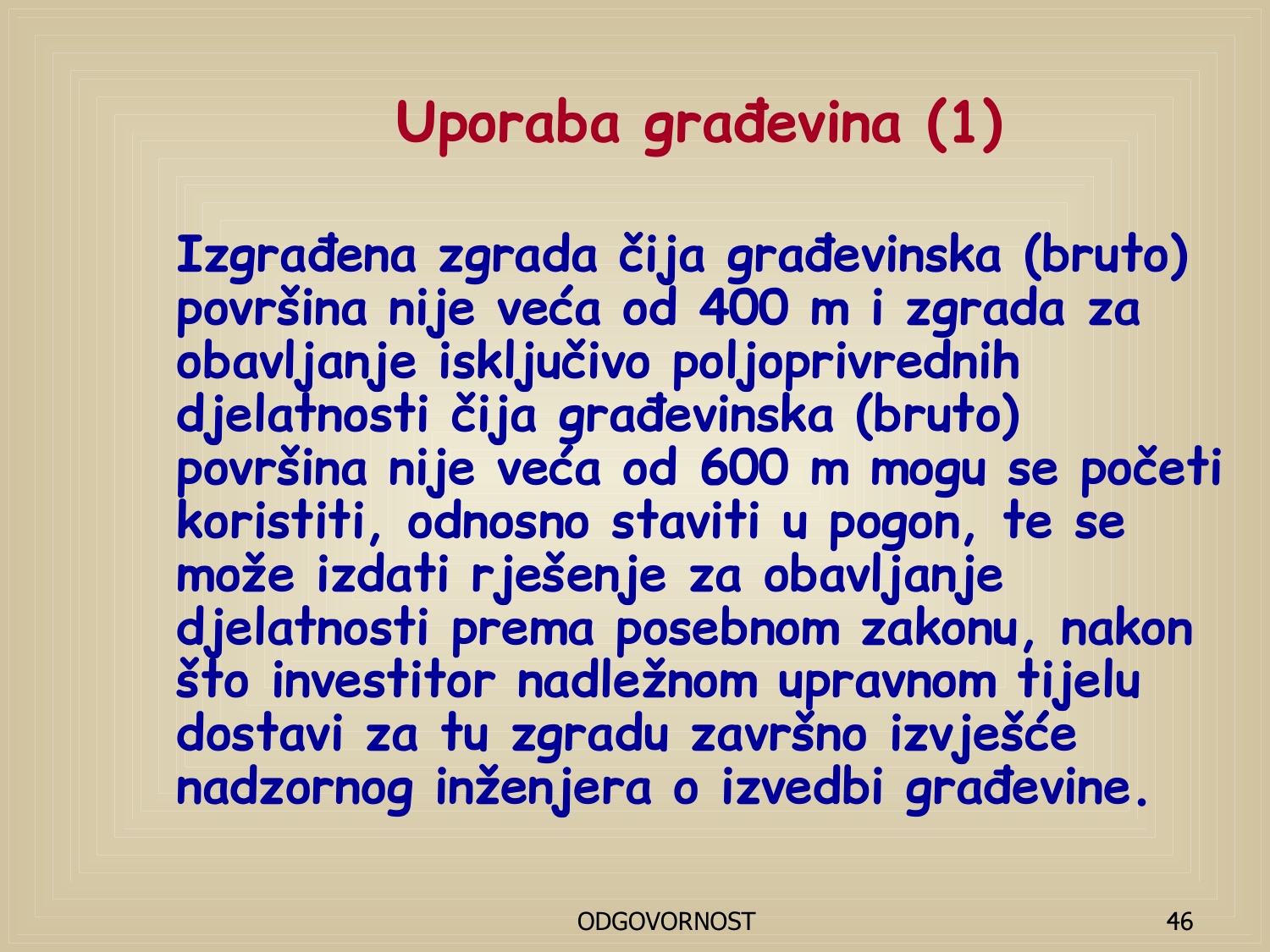

# Uporaba građevina (1)
Izgrađena zgrada čija građevinska (bruto) površina nije veća od 400 m i zgrada za obavljanje isključivo poljoprivrednih djelatnosti čija građevinska (bruto) površina nije veća od 600 m mogu se početi koristiti, odnosno staviti u pogon, te se može izdati rješenje za obavljanje djelatnosti prema posebnom zakonu, nakon što investitor nadležnom upravnom tijelu dostavi za tu zgradu završno izvješće nadzornog inženjera o izvedbi građevine.
ODGOVORNOST
46